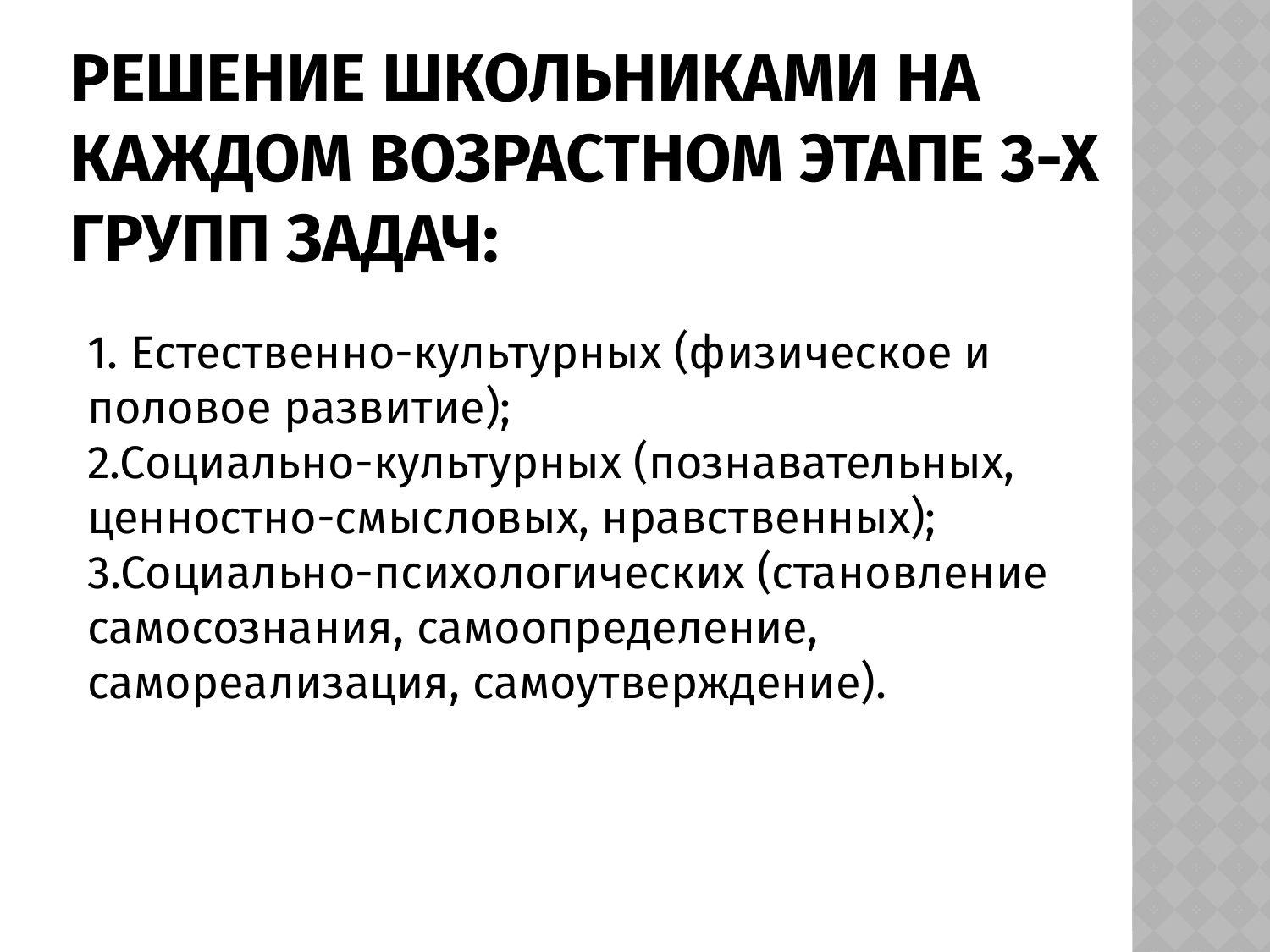

# Решение школьниками на каждом возрастном этапе 3-х групп задач:
1. Естественно-культурных (физическое и половое развитие);
2.Социально-культурных (познавательных, ценностно-смысловых, нравственных);
3.Социально-психологических (становление самосознания, самоопределение, самореализация, самоутверждение).